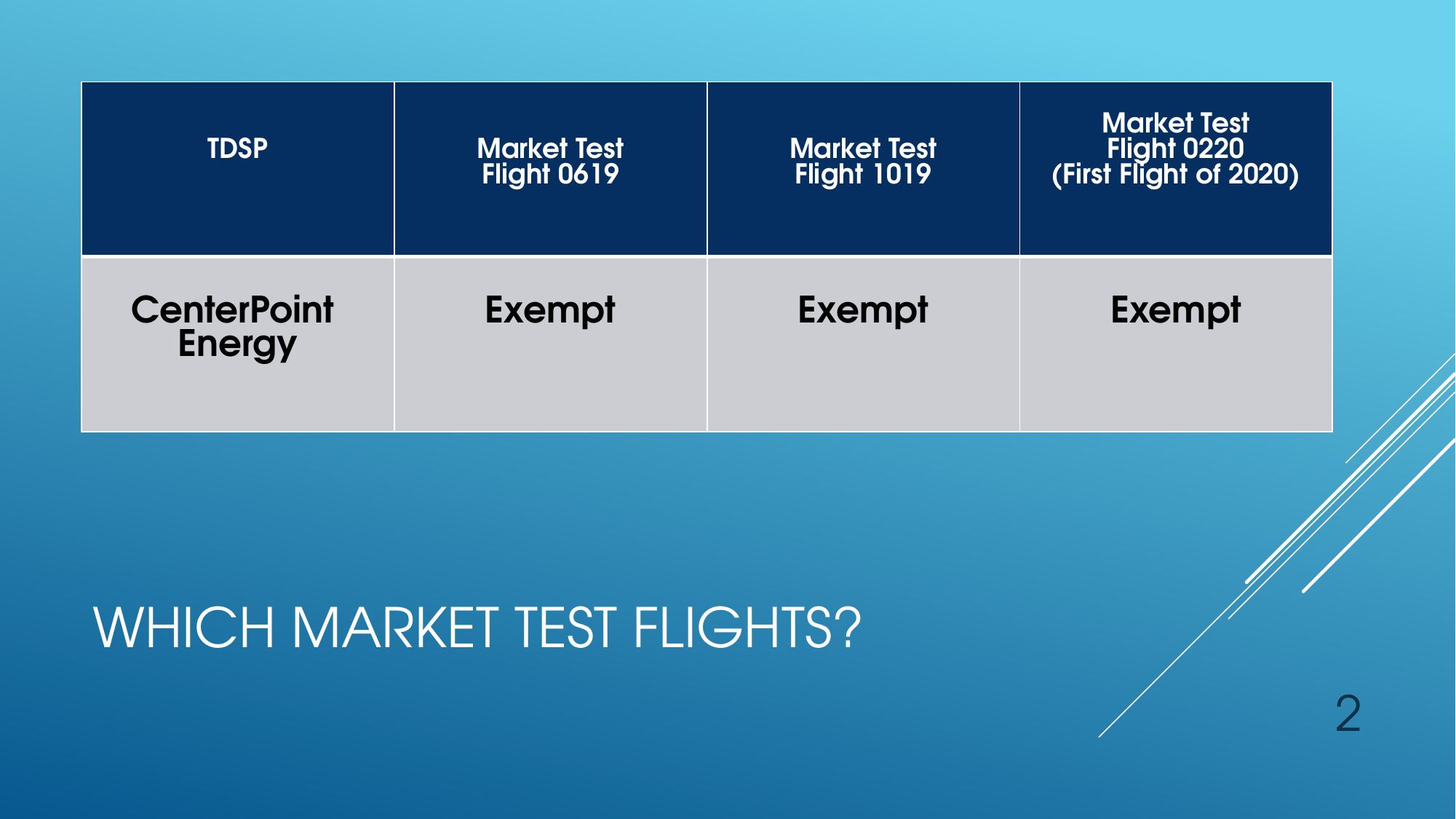

| TDSP | Market Test Flight 0619 | Market Test Flight 1019 | Market Test Flight 0220 (First Flight of 2020) |
| --- | --- | --- | --- |
| CenterPoint Energy | Exempt | Exempt | Exempt |
# Which Market Test Flights?
2